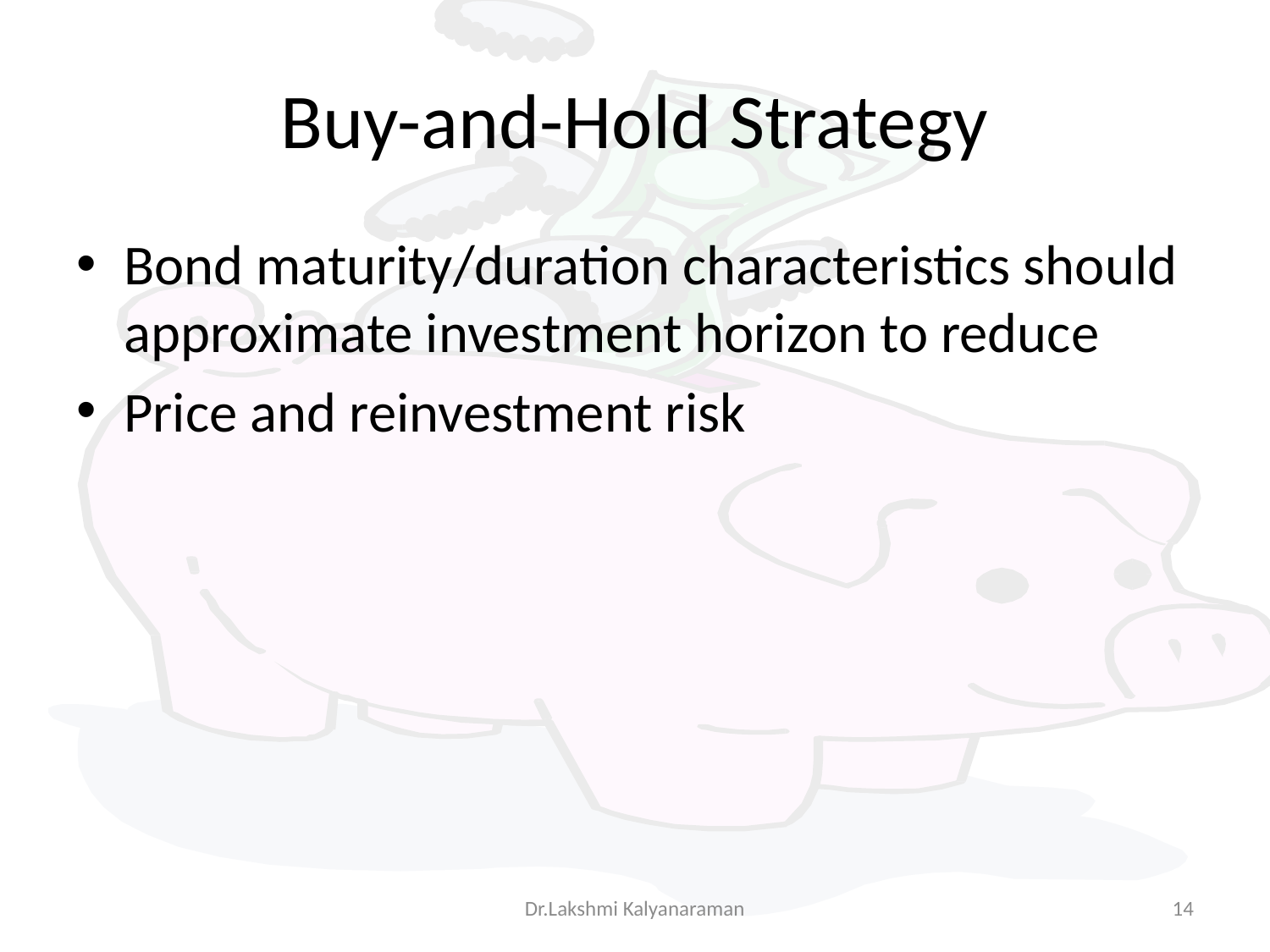

# Buy-and-Hold Strategy
Bond maturity/duration characteristics should approximate investment horizon to reduce
Price and reinvestment risk
Dr.Lakshmi Kalyanaraman
14